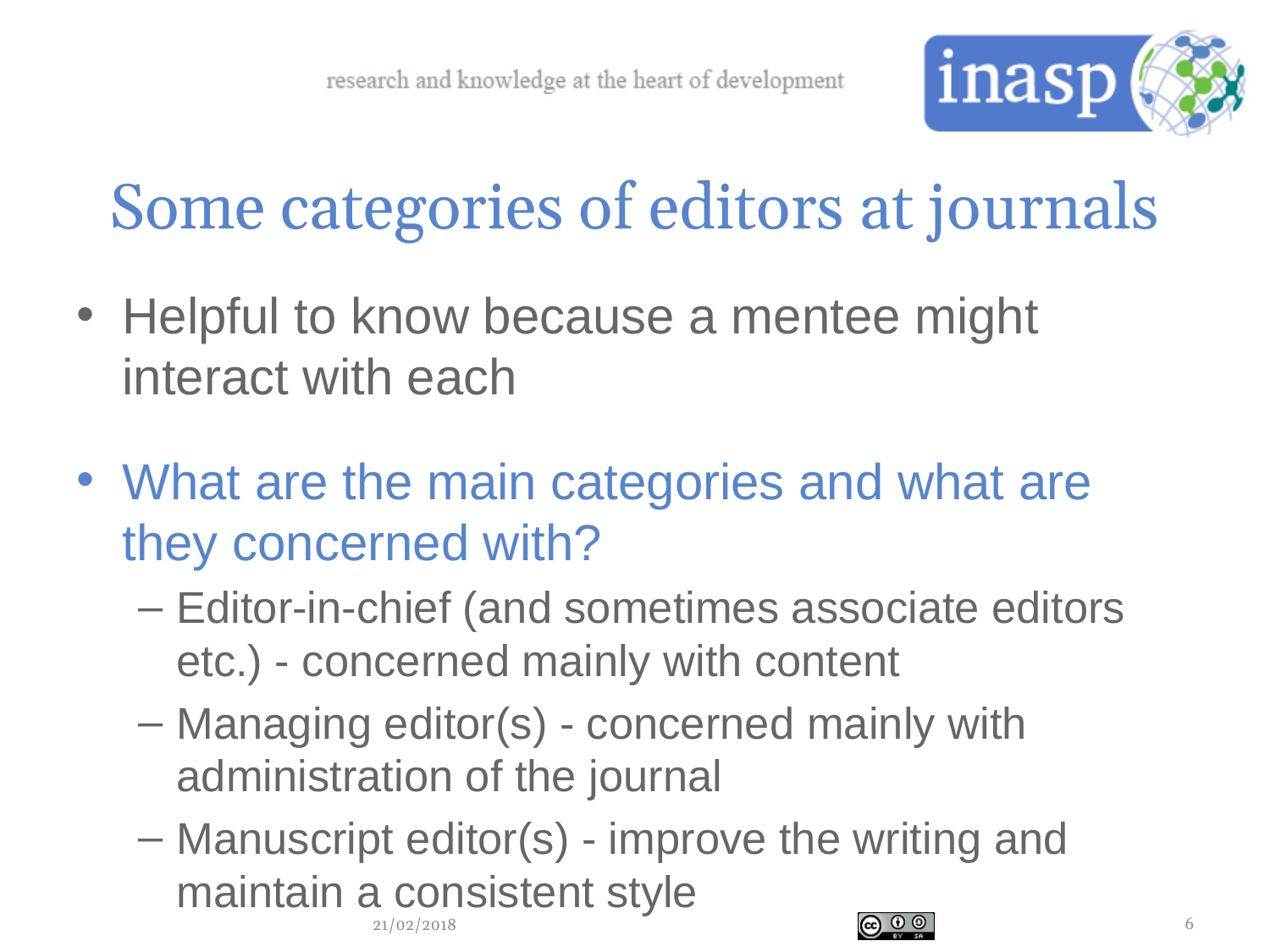

Some categories of editors at journals
Helpful to know because a mentee might interact with each

What are the main categories and what are they concerned with?
Editor-in-chief (and sometimes associate editors etc.) - concerned mainly with content
Managing editor(s) - concerned mainly with administration of the journal
Manuscript editor(s) - improve the writing and maintain a consistent style

21/02/2018

6